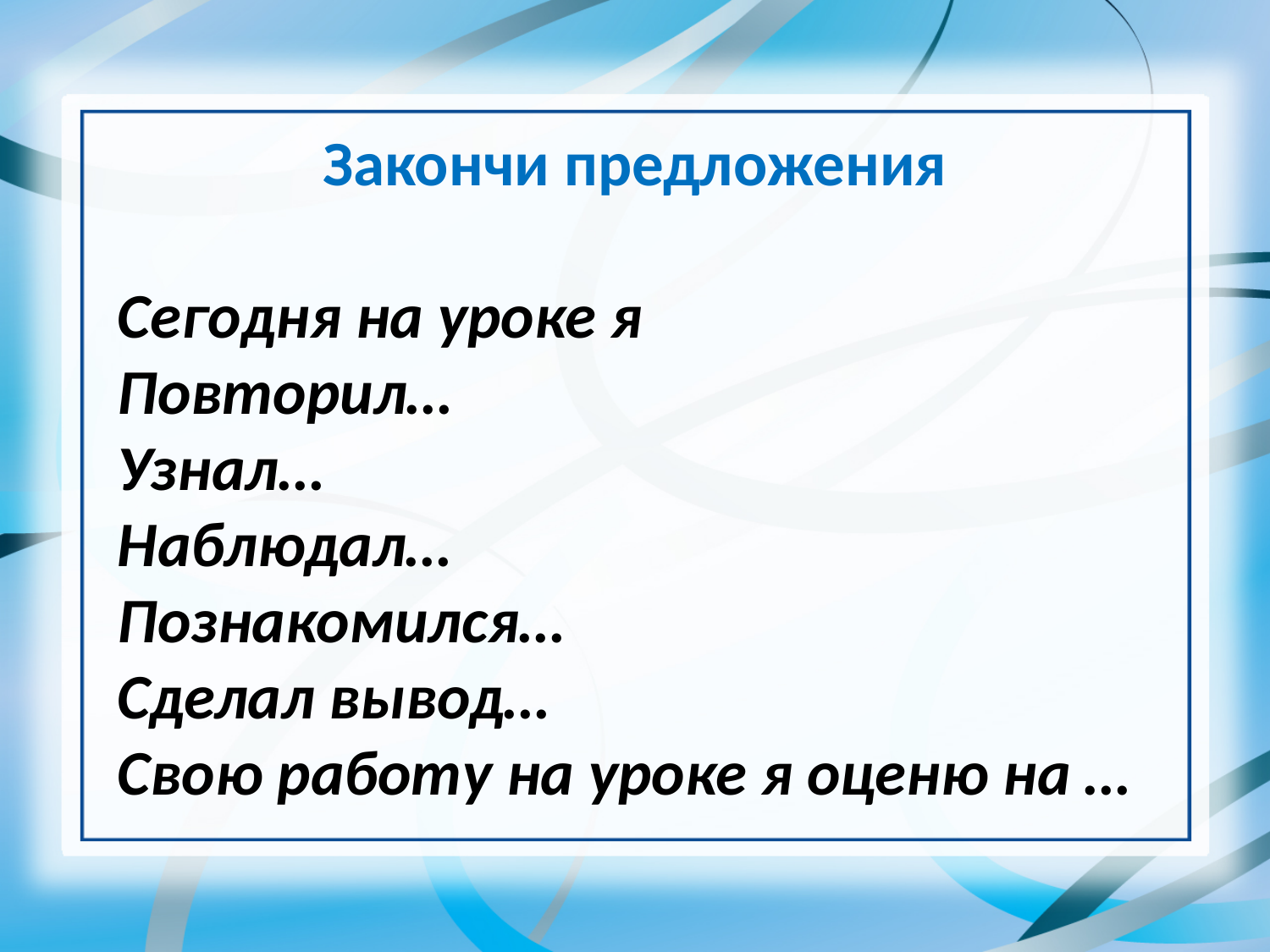

Закончи предложения

Сегодня на уроке я
Повторил…
Узнал…
Наблюдал…
Познакомился…
Сделал вывод…
Свою работу на уроке я оценю на …